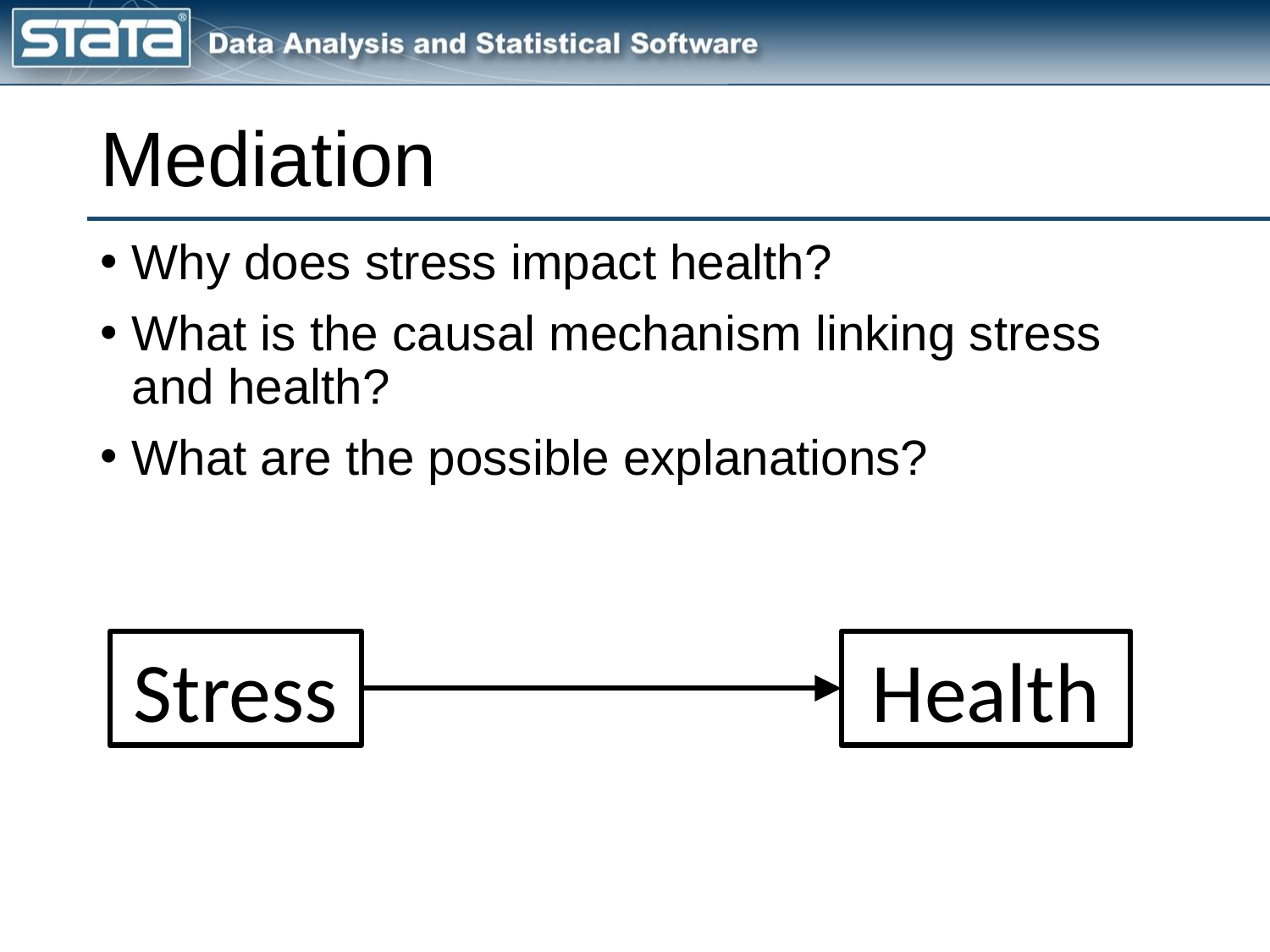

# Mediation
Why does stress impact health?
What is the causal mechanism linking stress and health?
What are the possible explanations?

Stress
Health